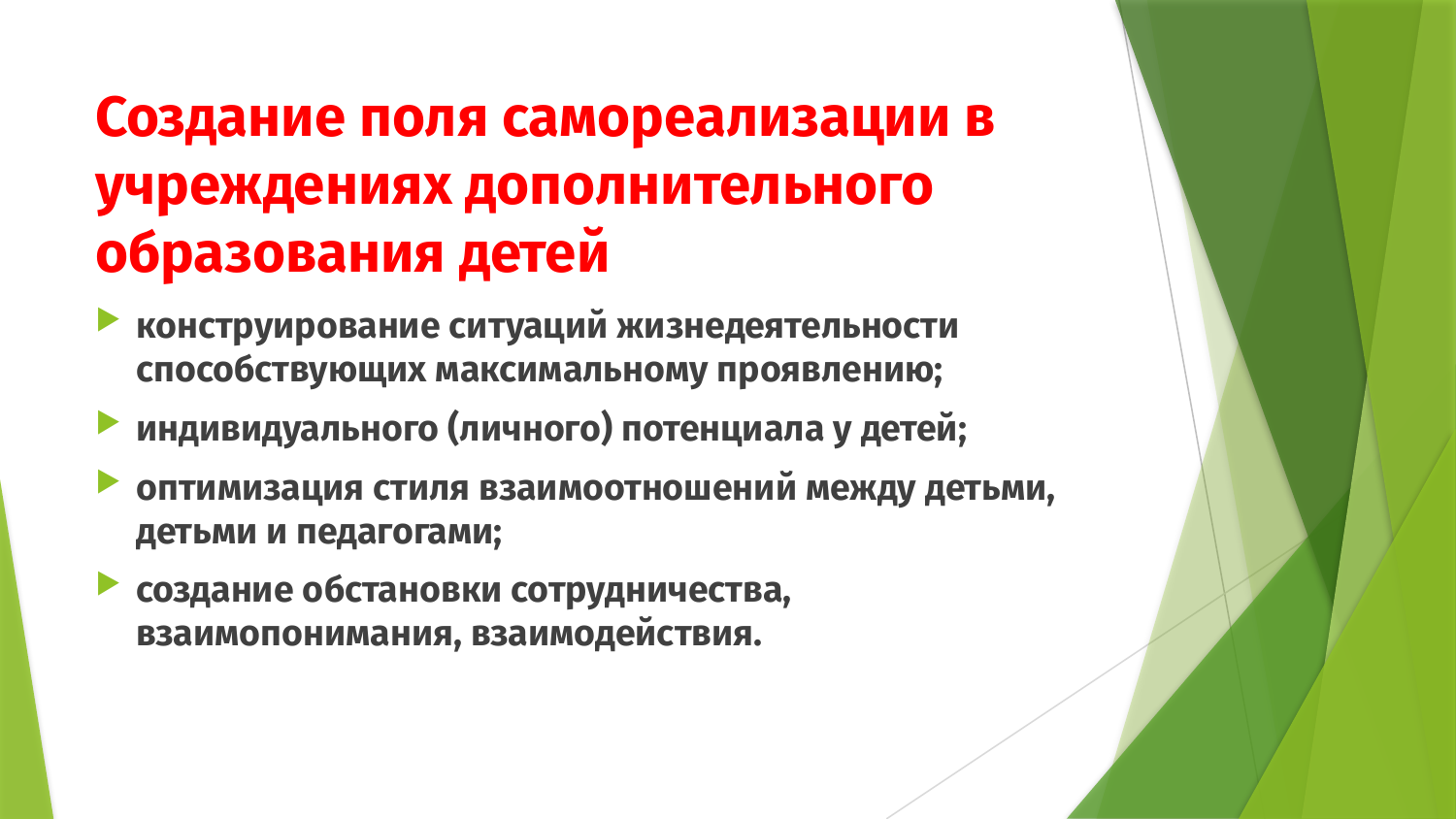

# Создание поля самореализации в учреждениях дополнительного образования детей
конструирование ситуаций жизнедеятельности способствующих максимальному проявлению;
индивидуального (личного) потенциала у детей;
оптимизация стиля взаимоотношений между детьми, детьми и педагогами;
создание обстановки сотрудничества, взаимопонимания, взаимодействия.